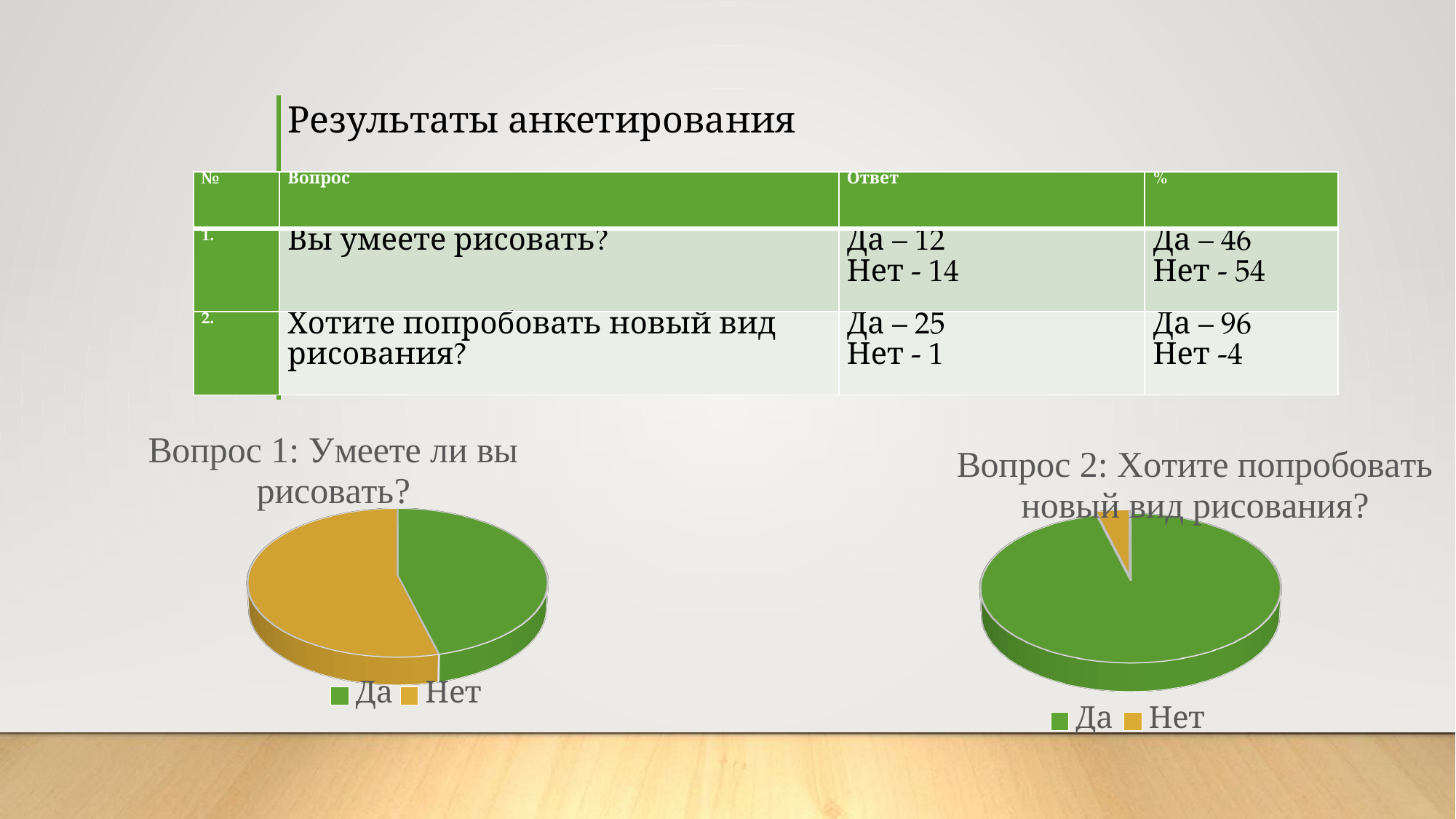

# Результаты анкетирования
| № | Вопрос | Ответ | % |
| --- | --- | --- | --- |
| 1. | Вы умеете рисовать? | Да – 12 Нет - 14 | Да – 46 Нет - 54 |
| 2. | Хотите попробовать новый вид рисования? | Да – 25 Нет - 1 | Да – 96 Нет -4 |

[unsupported chart]

[unsupported chart]